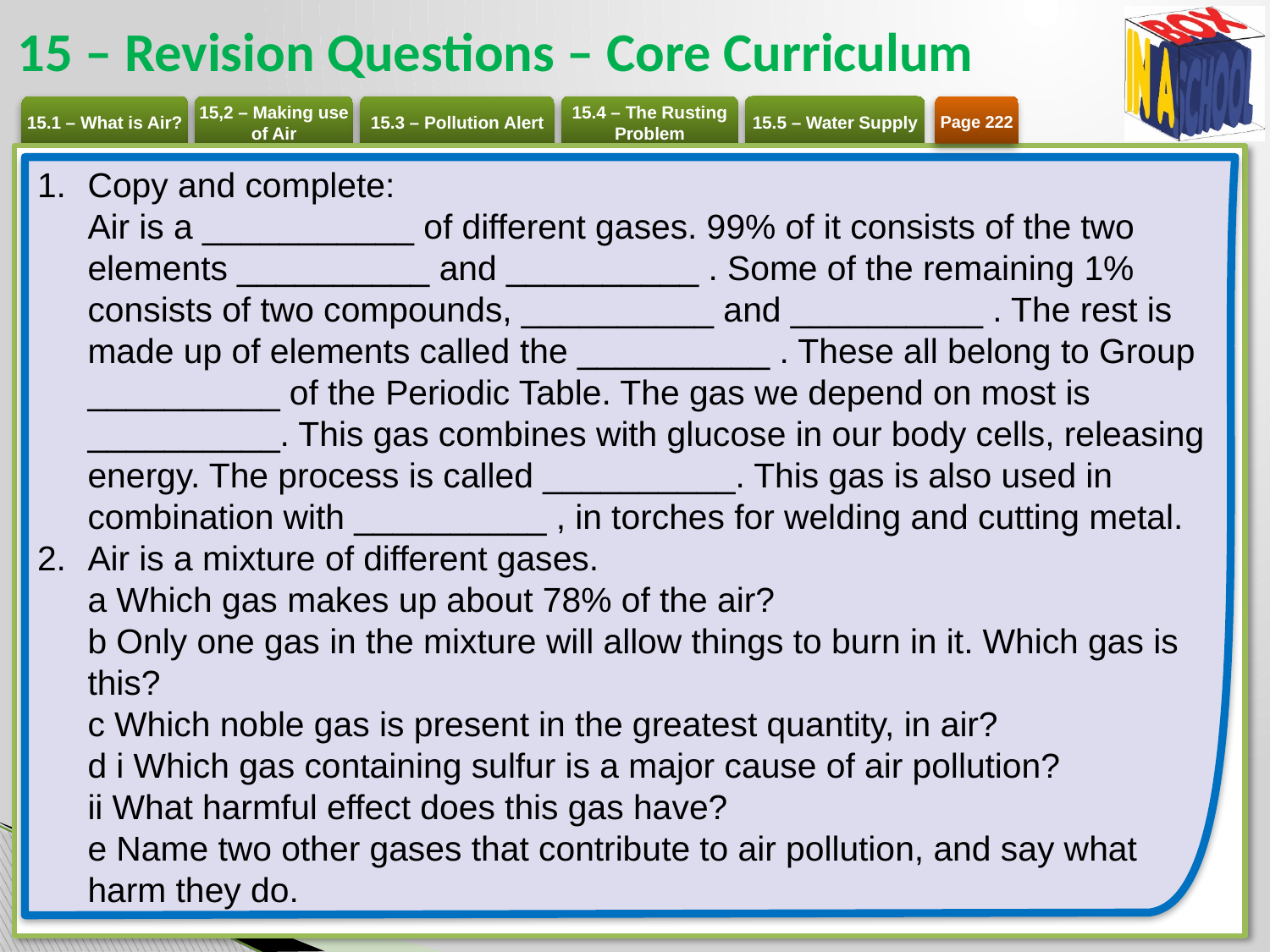

# 15 – Revision Questions – Core Curriculum
Page 222
Copy and complete:
Air is a ___________ of different gases. 99% of it consists of the two elements __________ and __________ . Some of the remaining 1% consists of two compounds, __________ and __________ . The rest is made up of elements called the __________ . These all belong to Group __________ of the Periodic Table. The gas we depend on most is __________. This gas combines with glucose in our body cells, releasing energy. The process is called __________. This gas is also used in combination with __________ , in torches for welding and cutting metal.
Air is a mixture of different gases.
a Which gas makes up about 78% of the air?
b Only one gas in the mixture will allow things to burn in it. Which gas is this?
c Which noble gas is present in the greatest quantity, in air?
d i Which gas containing sulfur is a major cause of air pollution?
ii What harmful effect does this gas have?
e Name two other gases that contribute to air pollution, and say what harm they do.